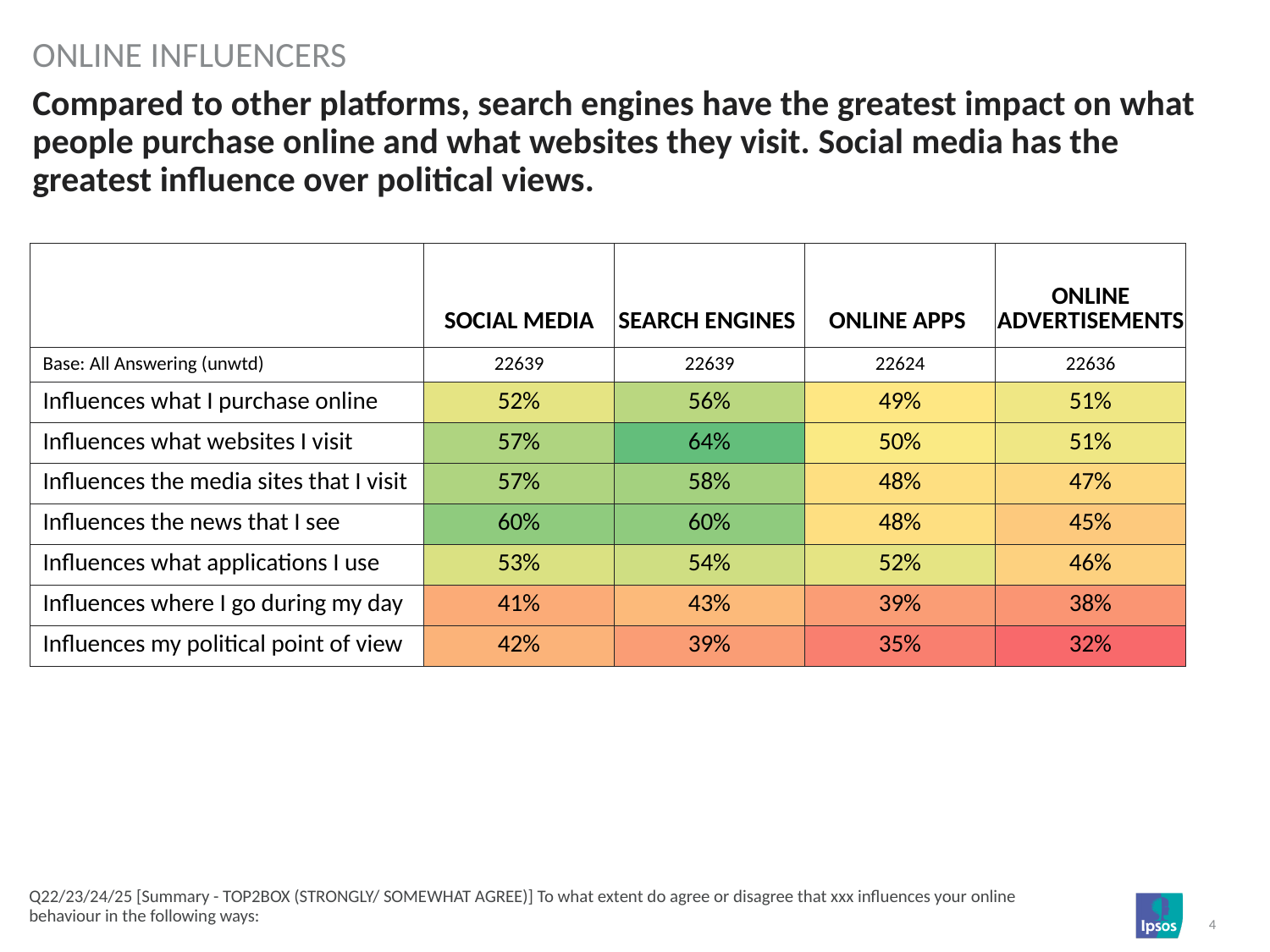

ONLINE INFLUENCERS
# Compared to other platforms, search engines have the greatest impact on what people purchase online and what websites they visit. Social media has the greatest influence over political views.
|  | SOCIAL MEDIA | SEARCH ENGINES | ONLINE APPS | ONLINE ADVERTISEMENTS |
| --- | --- | --- | --- | --- |
| Base: All Answering (unwtd) | 22639 | 22639 | 22624 | 22636 |
| Influences what I purchase online | 52% | 56% | 49% | 51% |
| Influences what websites I visit | 57% | 64% | 50% | 51% |
| Influences the media sites that I visit | 57% | 58% | 48% | 47% |
| Influences the news that I see | 60% | 60% | 48% | 45% |
| Influences what applications I use | 53% | 54% | 52% | 46% |
| Influences where I go during my day | 41% | 43% | 39% | 38% |
| Influences my political point of view | 42% | 39% | 35% | 32% |
Q22/23/24/25 [Summary - TOP2BOX (STRONGLY/ SOMEWHAT AGREE)] To what extent do agree or disagree that xxx influences your online behaviour in the following ways: